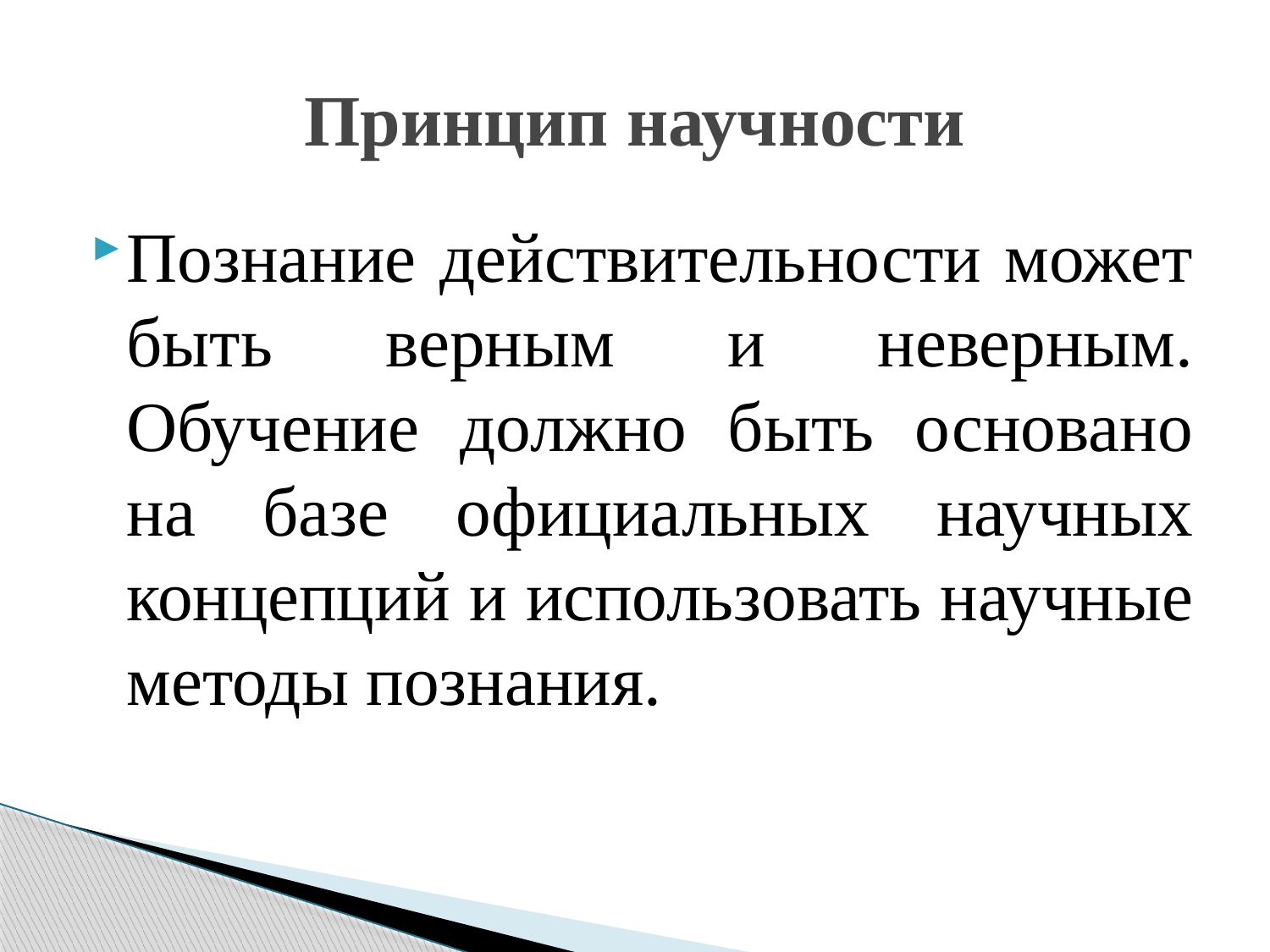

# Принцип научности
Познание действительности может быть верным и неверным. Обучение должно быть основано на базе официальных научных концепций и использовать научные методы познания.